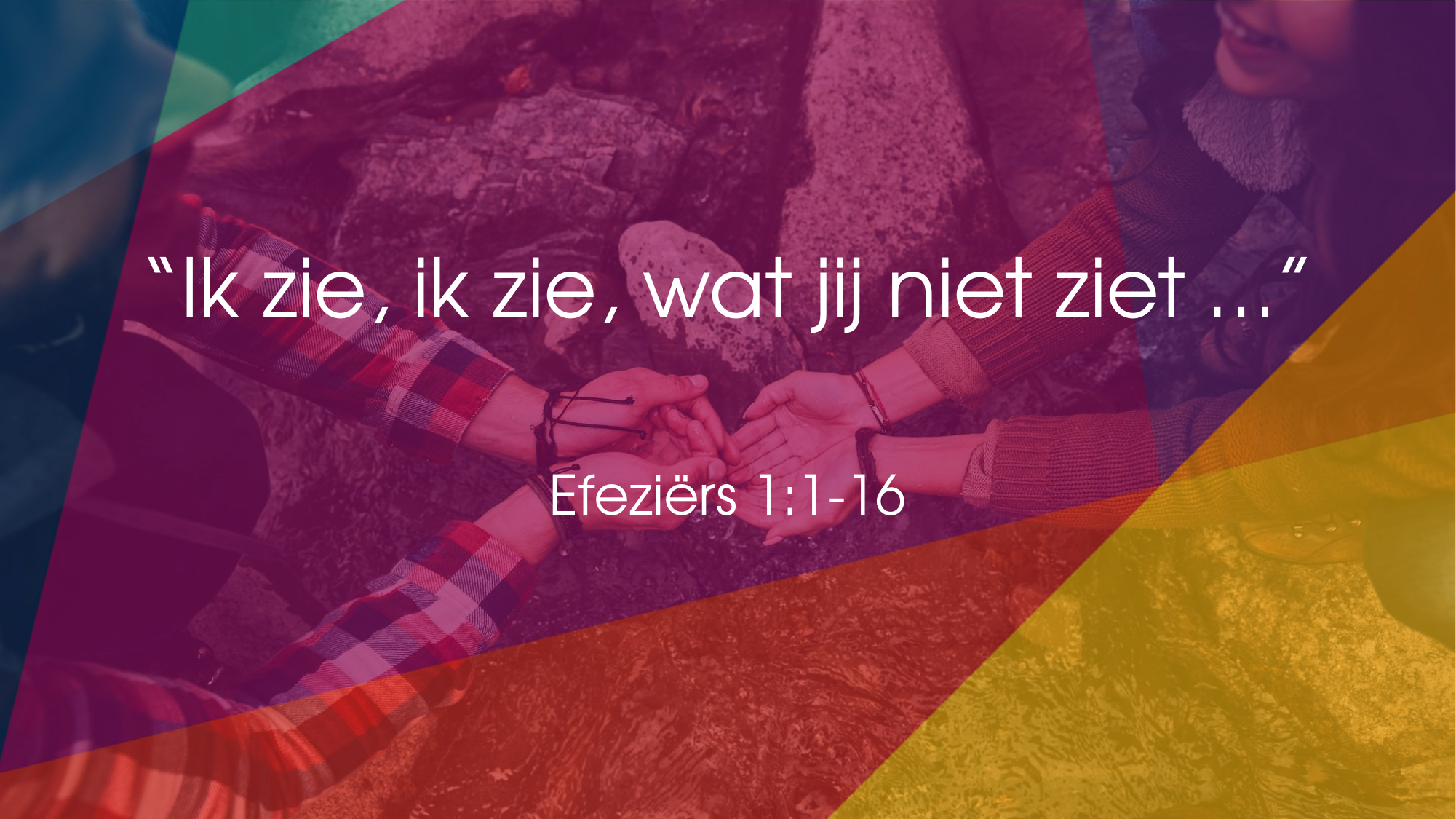

“Ik zie, ik zie, wat jij niet ziet …”
Efeziërs 1:1-16